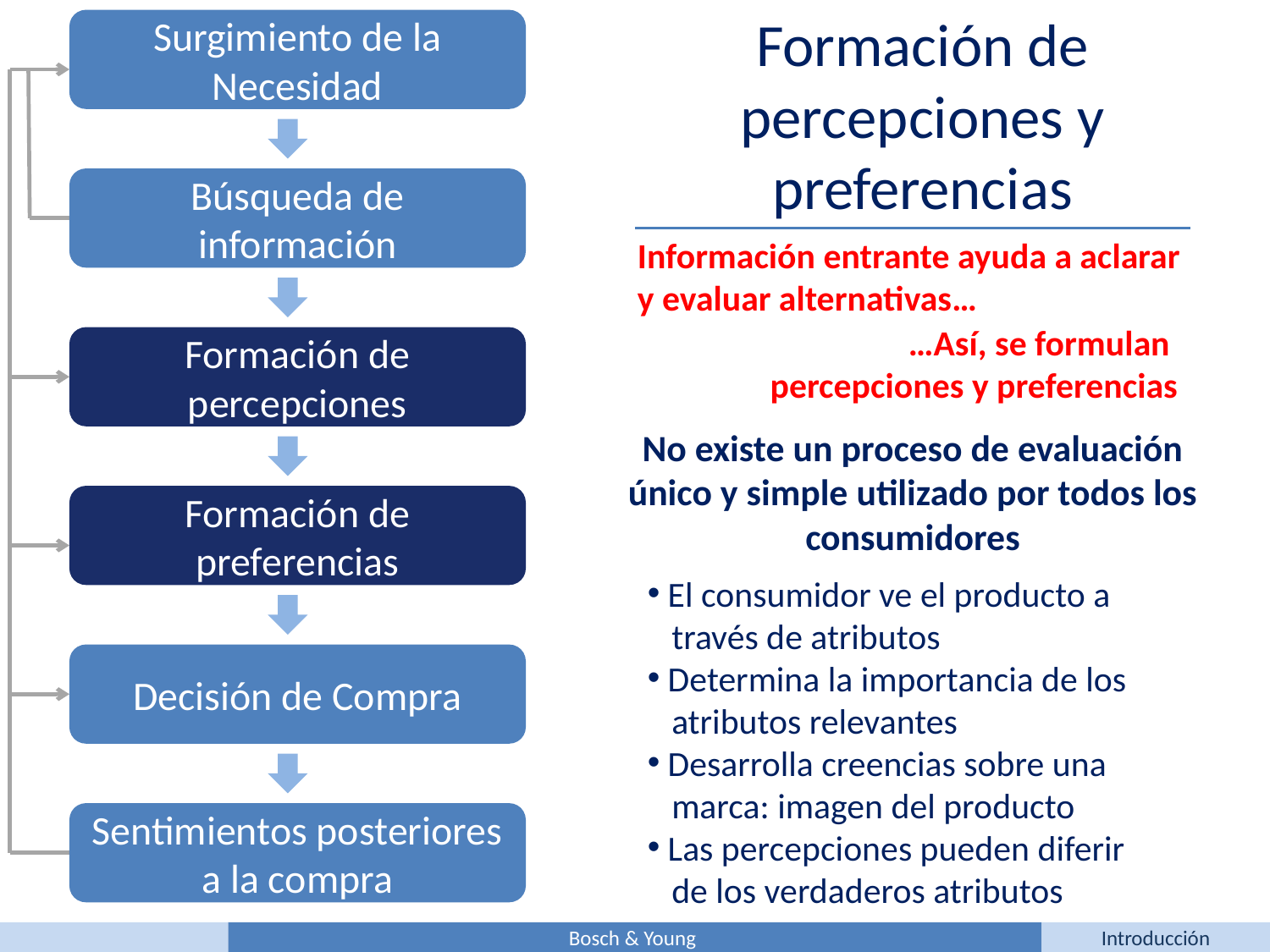

Formación de percepciones y preferencias
Surgimiento de la Necesidad

Búsqueda de información

Formación de percepciones

Formación de preferencias

Decisión de Compra

Sentimientos posteriores a la compra
Información entrante ayuda a aclarar         y evaluar alternativas…
…Así, se formulan
percepciones y preferencias
No existe un proceso de evaluación único y simple utilizado por todos los consumidores
 El consumidor ve el producto a
   través de atributos
 Determina la importancia de los
   atributos relevantes
 Desarrolla creencias sobre una
   marca: imagen del producto
 Las percepciones pueden diferir
   de los verdaderos atributos

Bosch & Young
Introducción